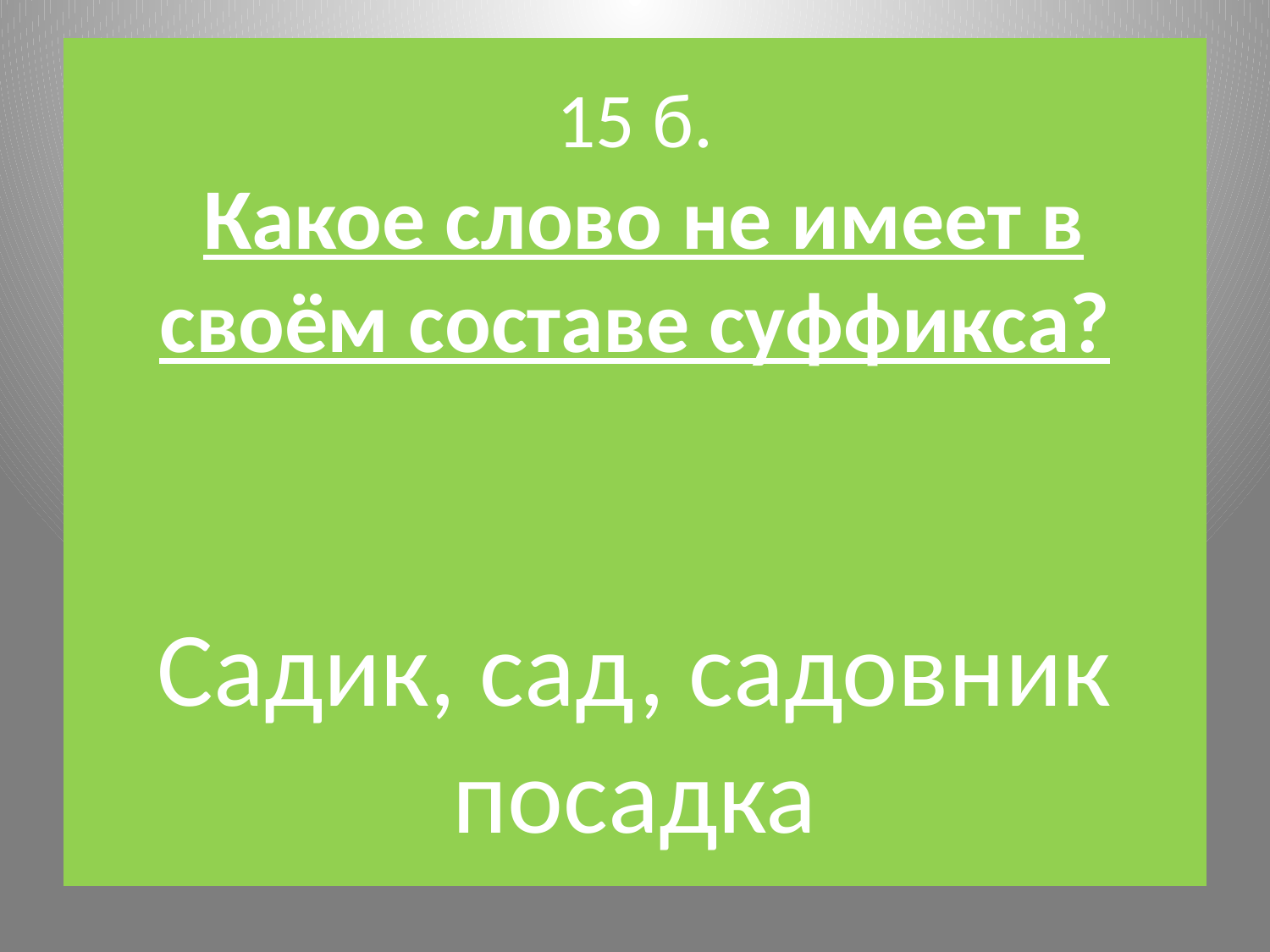

# 15 б. Какое слово не имеет в своём составе суффикса? Садик, сад, садовник посадка